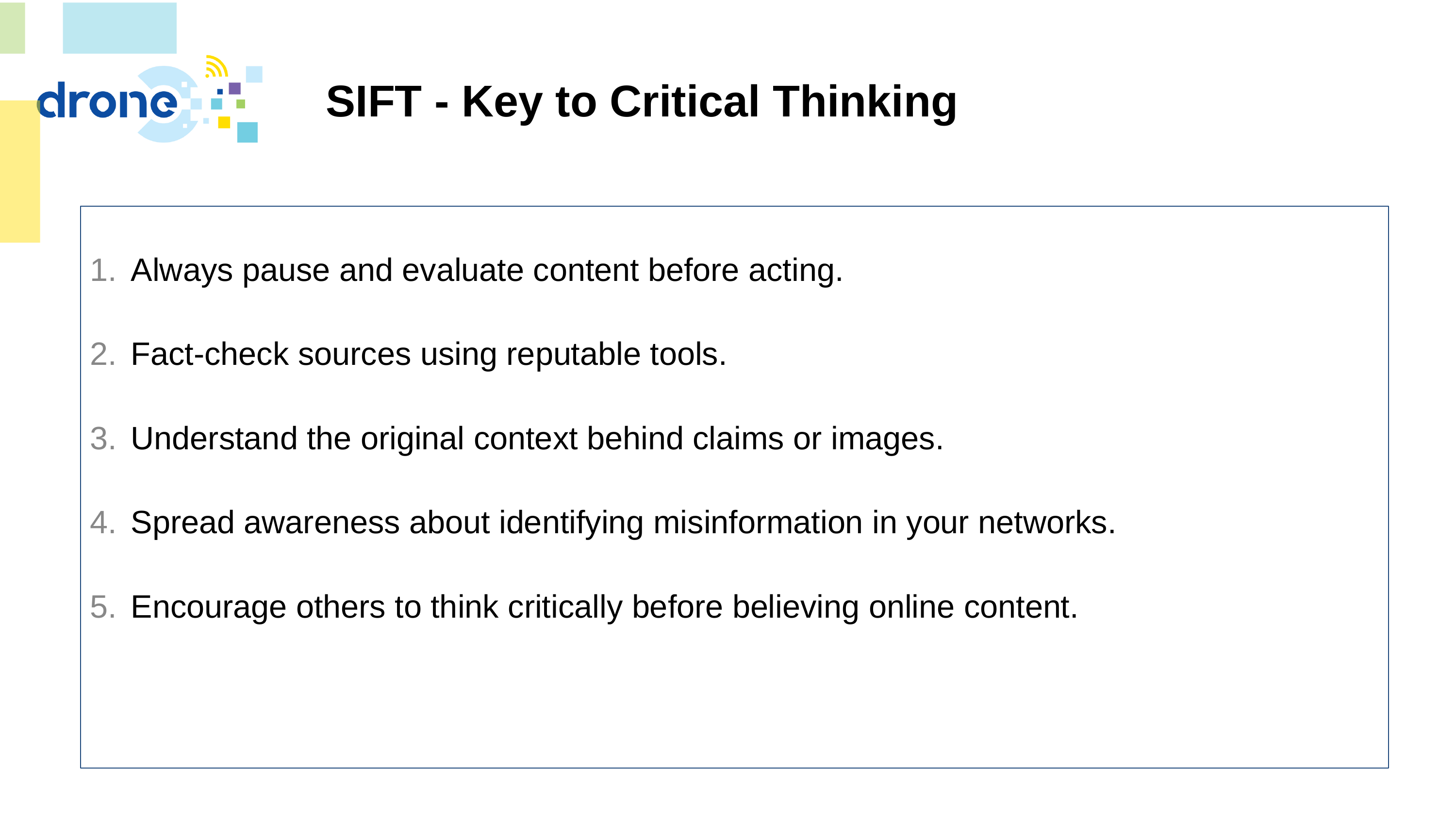

# SIFT - Key to Critical Thinking

Always pause and evaluate content before acting.
Fact-check sources using reputable tools.
Understand the original context behind claims or images.
Spread awareness about identifying misinformation in your networks.
Encourage others to think critically before believing online content.